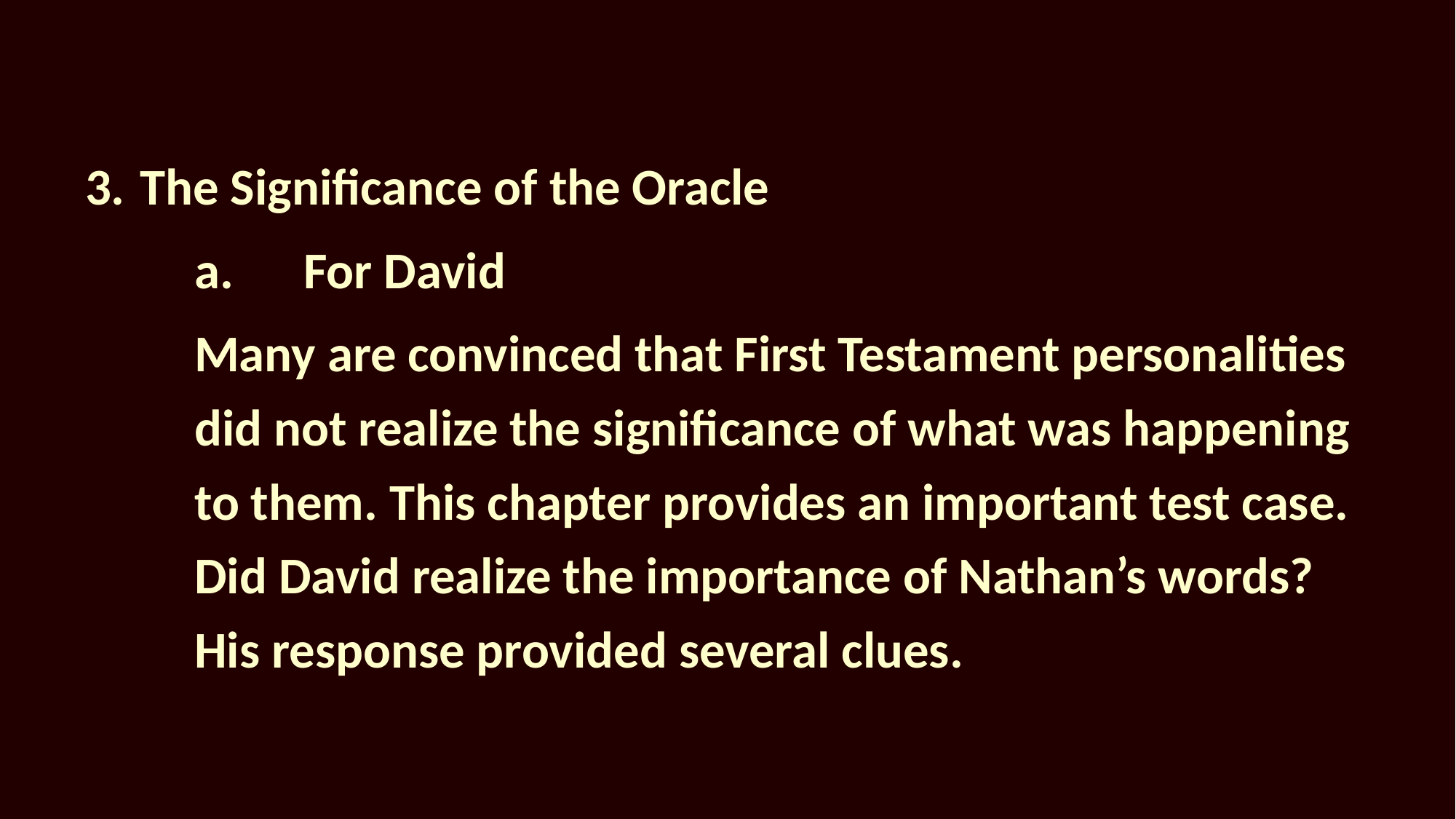

3.	The Significance of the Oracle
	a.	For David
Many are convinced that First Testament personalities did not realize the significance of what was happening to them. This chapter provides an important test case. Did David realize the importance of Nathan’s words? His response provided several clues.